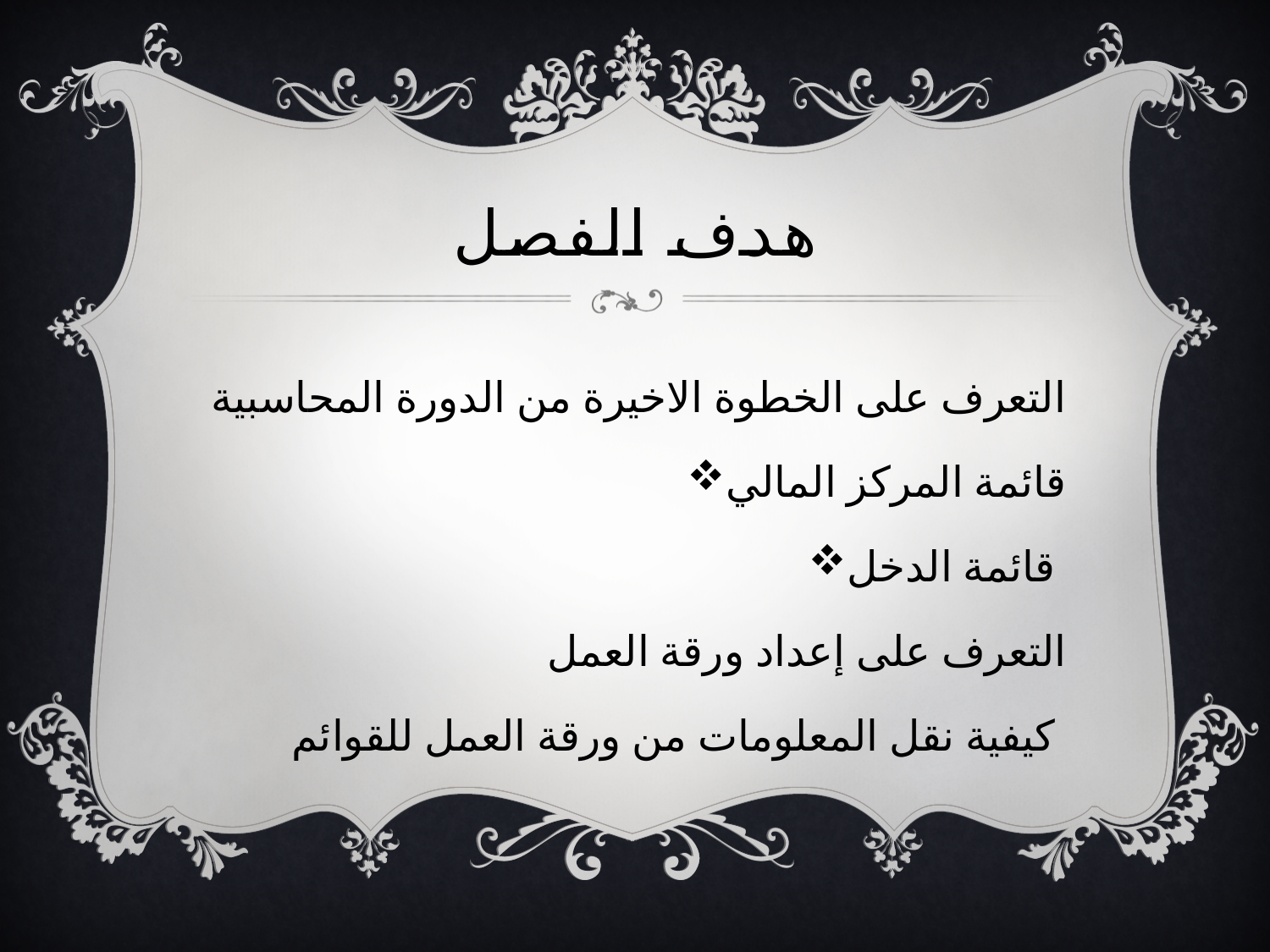

# هدف الفصل
التعرف على الخطوة الاخيرة من الدورة المحاسبية
قائمة المركز المالي
قائمة الدخل
التعرف على إعداد ورقة العمل
كيفية نقل المعلومات من ورقة العمل للقوائم